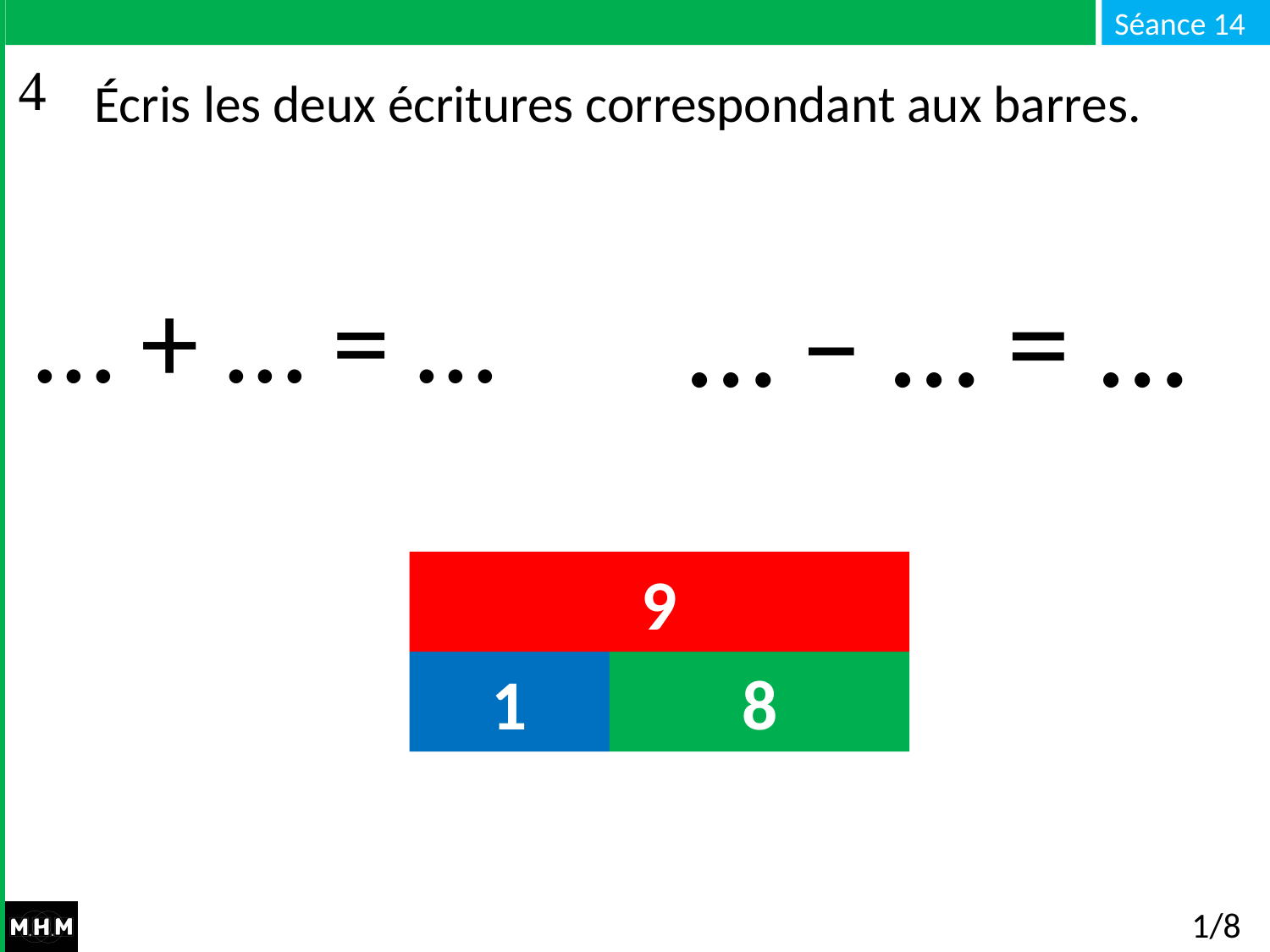

# Écris les deux écritures correspondant aux barres.
…  ­̶  … = …
… + … = …
9
1
8
1/8